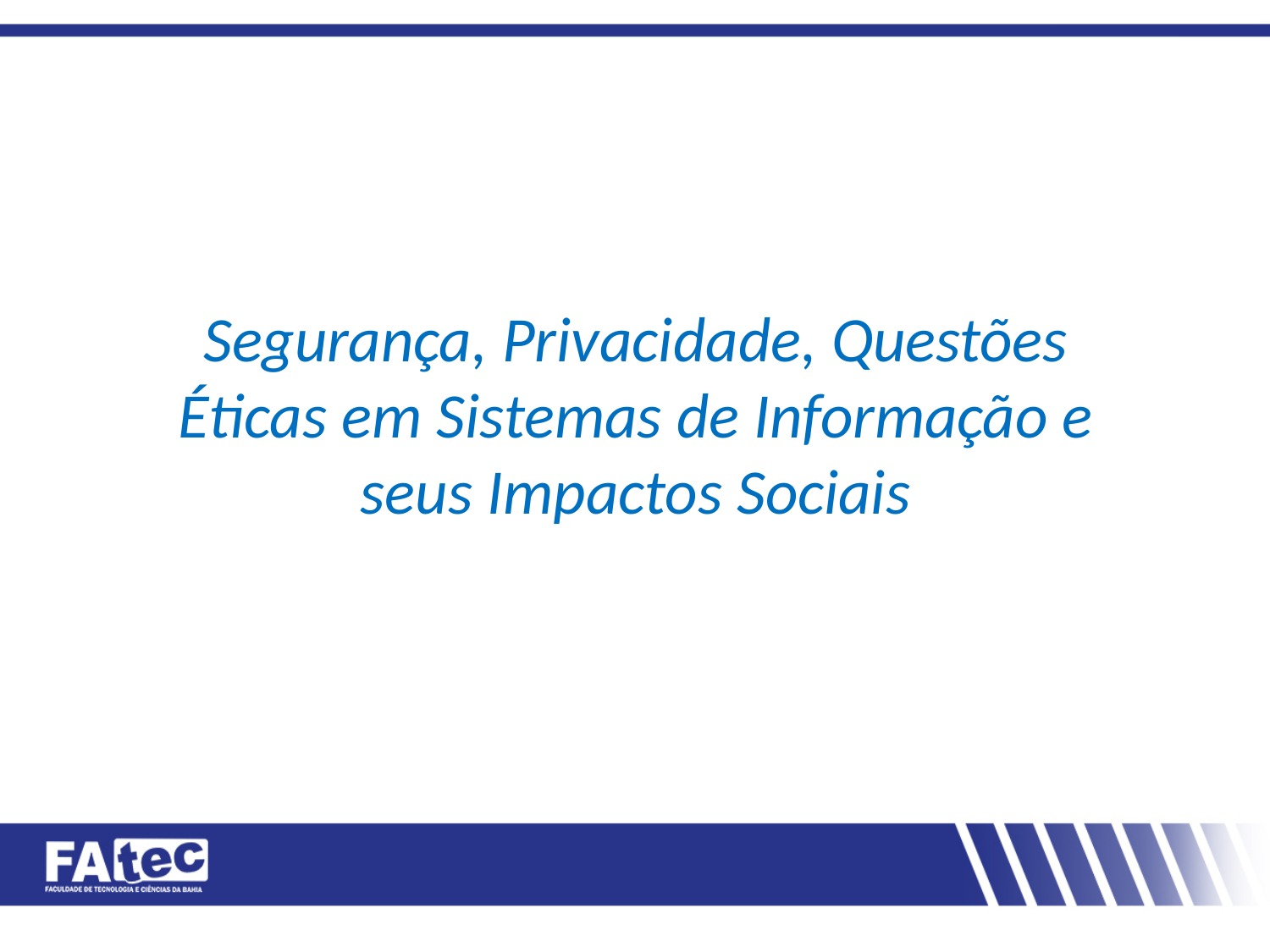

# Segurança, Privacidade, Questões Éticas em Sistemas de Informação e seus Impactos Sociais